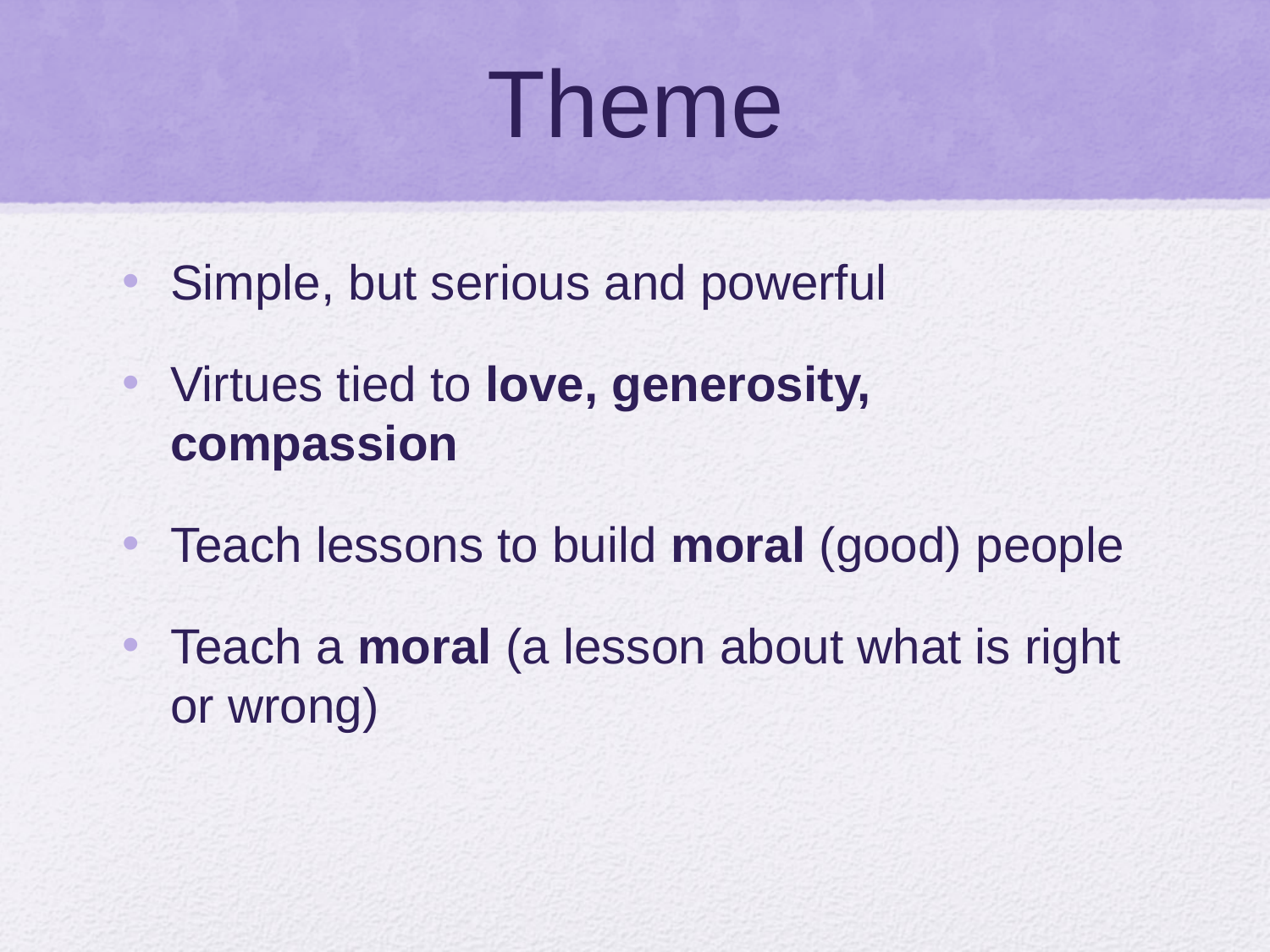

# Theme
Simple, but serious and powerful
Virtues tied to love, generosity, compassion
Teach lessons to build moral (good) people
Teach a moral (a lesson about what is right or wrong)